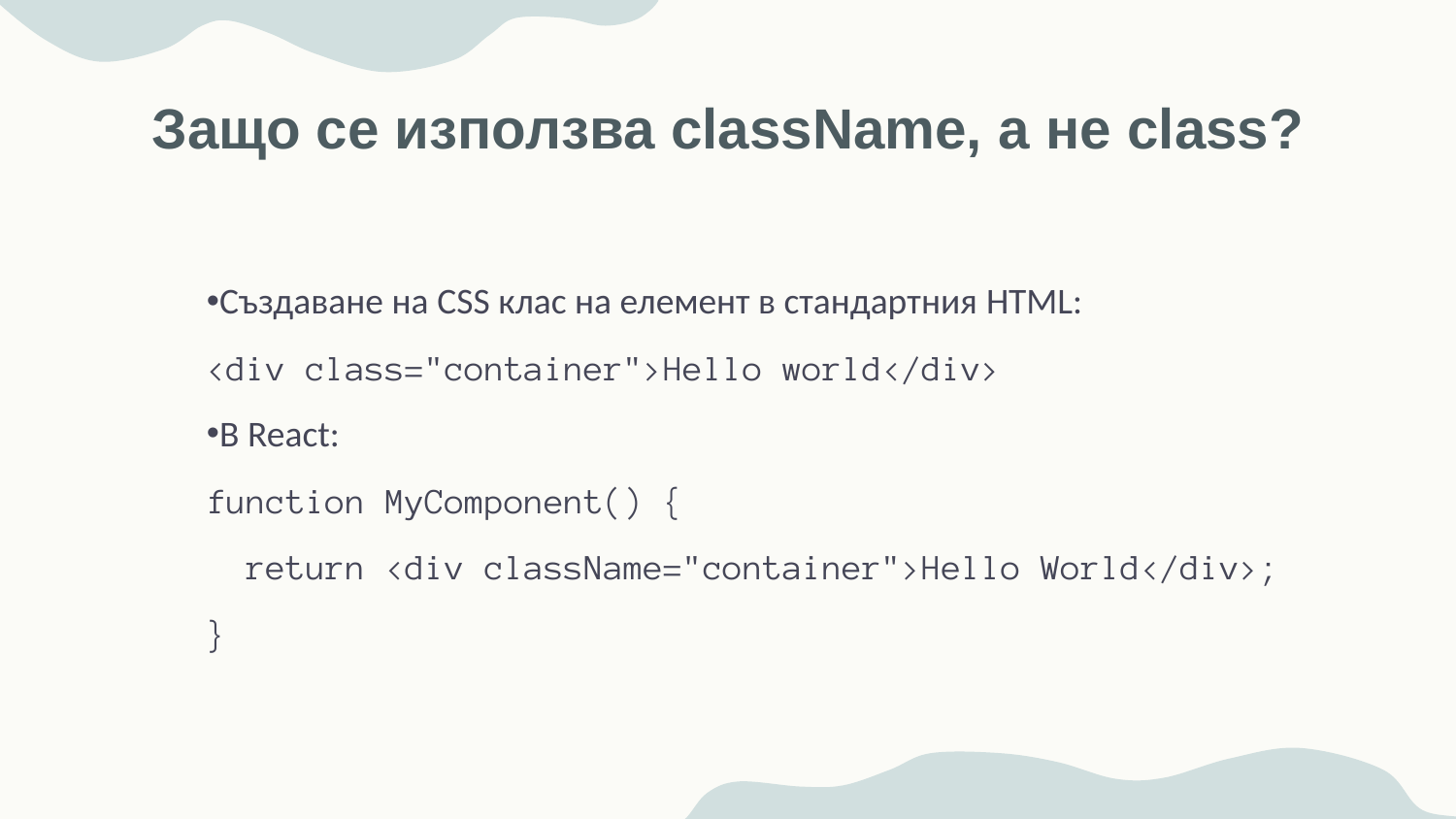

# Защо се използва className, а не class?
Създаване на CSS клас на елемент в стандартния HTML:
<div class="container">Hello world</div>
В React:
function MyComponent() {
  return <div className="container">Hello World</div>;
}